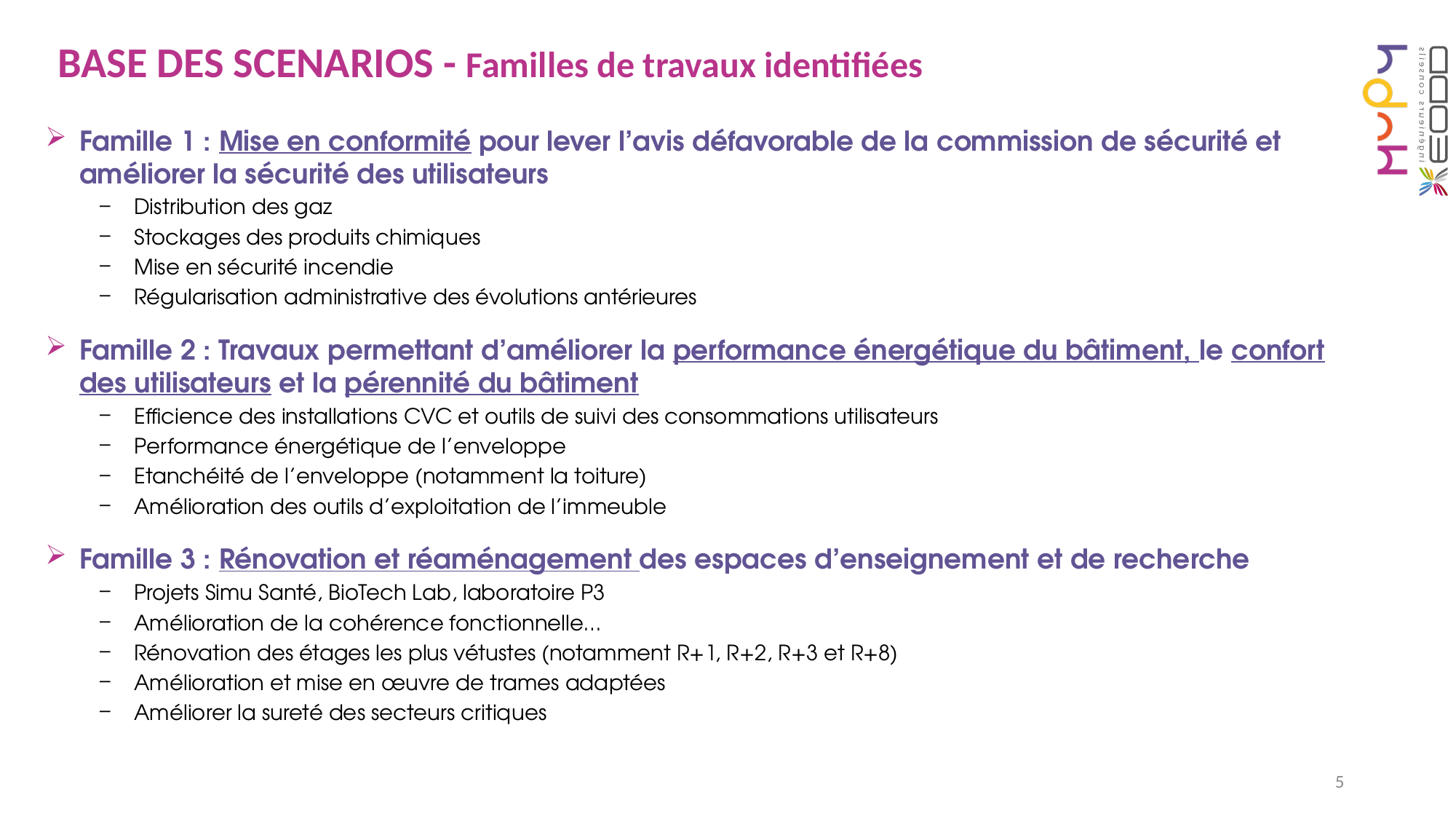

BASE DES SCENARIOS - Familles de travaux identifiées
Famille 1 : Mise en conformité pour lever l’avis défavorable de la commission de sécurité et améliorer la sécurité des utilisateurs
Distribution des gaz
Stockages des produits chimiques
Mise en sécurité incendie
Régularisation administrative des évolutions antérieures

Famille 2 : Travaux permettant d’améliorer la performance énergétique du bâtiment, le confort des utilisateurs et la pérennité du bâtiment
Efficience des installations CVC et outils de suivi des consommations utilisateurs
Performance énergétique de l’enveloppe
Etanchéité de l’enveloppe (notamment la toiture)
Amélioration des outils d’exploitation de l’immeuble

Famille 3 : Rénovation et réaménagement des espaces d’enseignement et de recherche
Projets Simu Santé, BioTech Lab, laboratoire P3
Amélioration de la cohérence fonctionnelle…
Rénovation des étages les plus vétustes (notamment R+1, R+2, R+3 et R+8)
Amélioration et mise en œuvre de trames adaptées
Améliorer la sureté des secteurs critiques

5